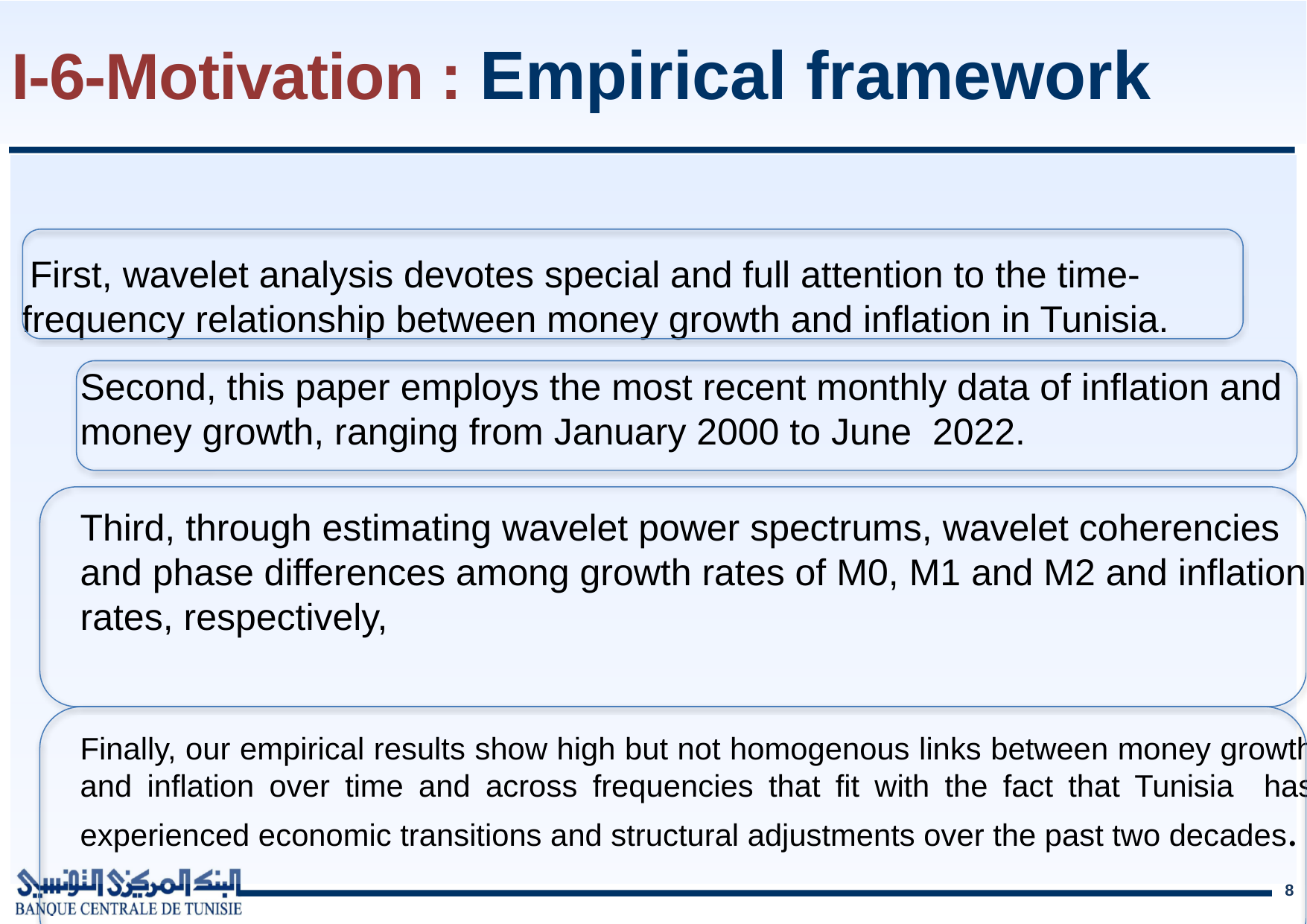

# I-6-Motivation : Empirical framework

 First, wavelet analysis devotes special and full attention to the time-frequency relationship between money growth and inflation in Tunisia.

Second, this paper employs the most recent monthly data of inflation and money growth, ranging from January 2000 to June  2022.

Third, through estimating wavelet power spectrums, wavelet coherencies and phase differences among growth rates of M0, M1 and M2 and inflation rates, respectively,

Finally, our empirical results show high but not homogenous links between money growth and inflation over time and across frequencies that fit with the fact that Tunisia  has experienced economic transitions and structural adjustments over the past two decades.

8